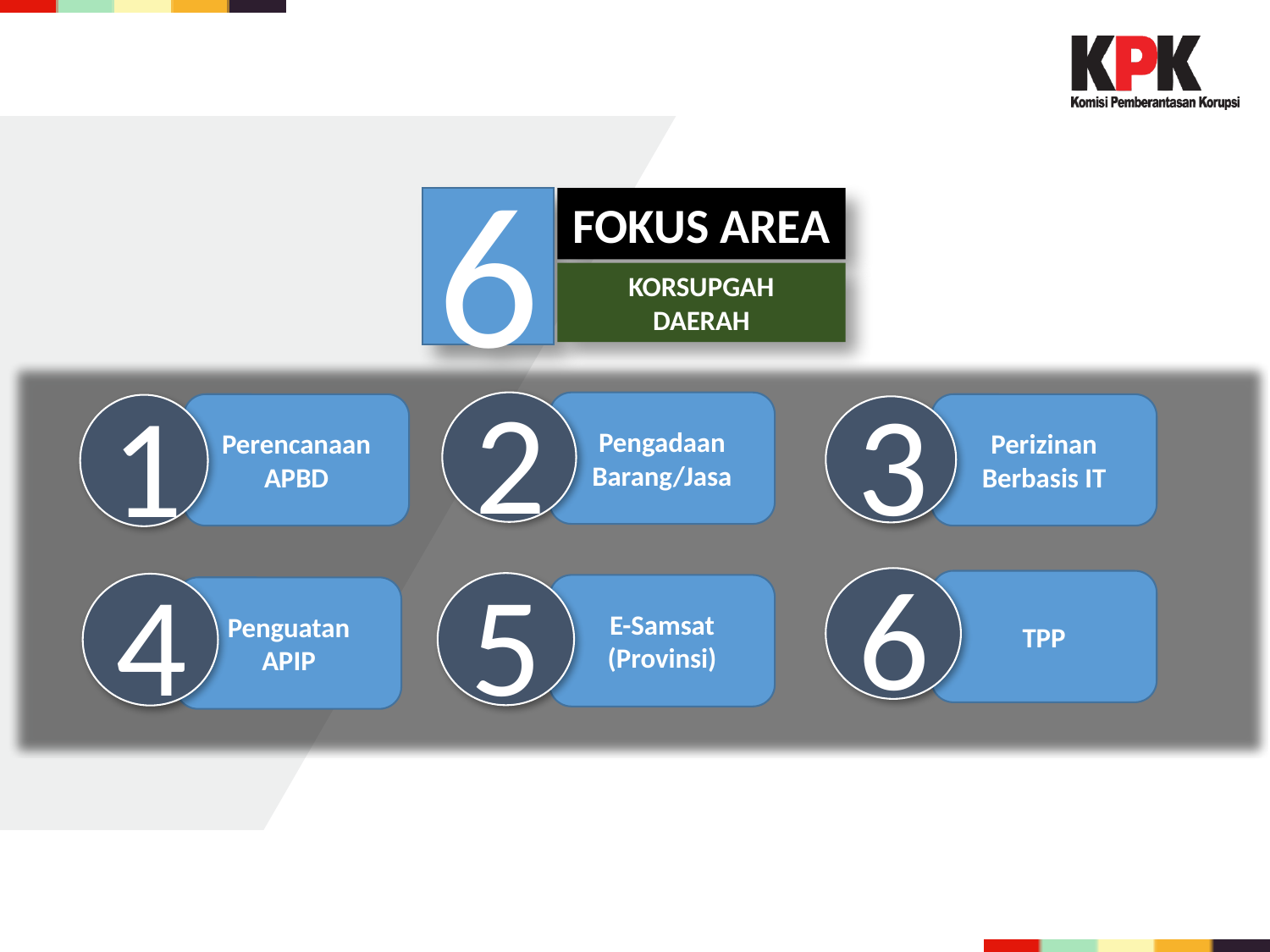

6
FOKUS AREA
KORSUPGAH
DAERAH

2
Pengadaan Barang/Jasa
Perencanaan APBD
Perizinan
Berbasis IT
1
3

6
TPP
5
4
E-Samsat
(Provinsi)
Penguatan
APIP